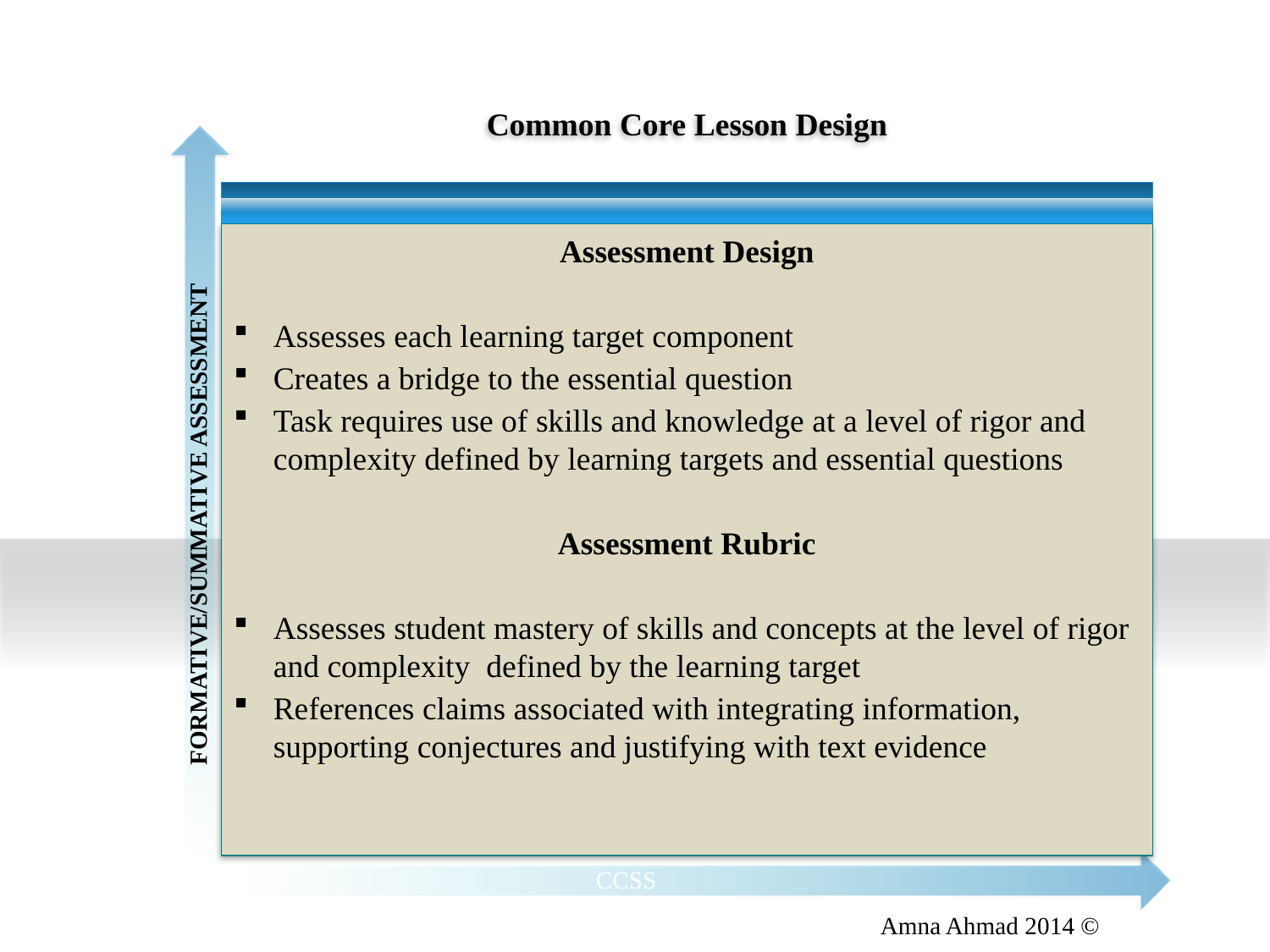

Common Core Lesson Design

Assessment Design

Assesses each learning target component
Creates a bridge to the essential question
Task requires use of skills and knowledge at a level of rigor and complexity defined by learning targets and essential questions

Assessment Rubric

Assesses student mastery of skills and concepts at the level of rigor and complexity  defined by the learning target
References claims associated with integrating information, supporting conjectures and justifying with text evidence

FORMATIVE/SUMMATIVE ASSESSMENT

CCSS
Amna Ahmad 2014 ©